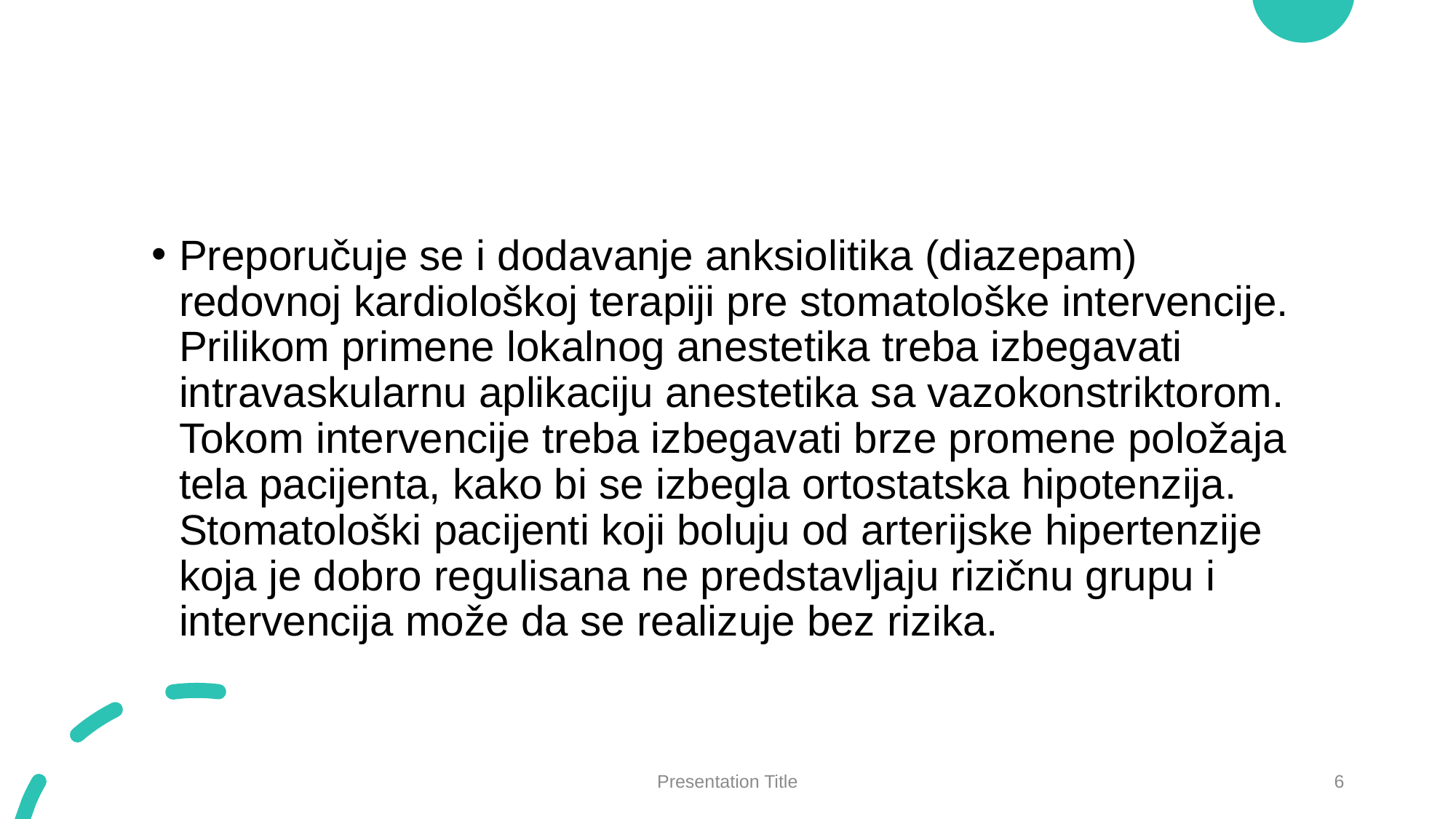

#
Preporučuje se i dodavanje anksiolitika (diazepam) redovnoj kardiološkoj terapiji pre stomatološke intervencije. Prilikom primene lokalnog anestetika treba izbegavati intravaskularnu aplikaciju anestetika sa vazokonstriktorom. Tokom intervencije treba izbegavati brze promene položaja tela pacijenta, kako bi se izbegla ortostatska hipotenzija. Stomatološki pacijenti koji boluju od arterijske hipertenzije koja je dobro regulisana ne predstavljaju rizičnu grupu i intervencija može da se realizuje bez rizika.
Presentation Title
6